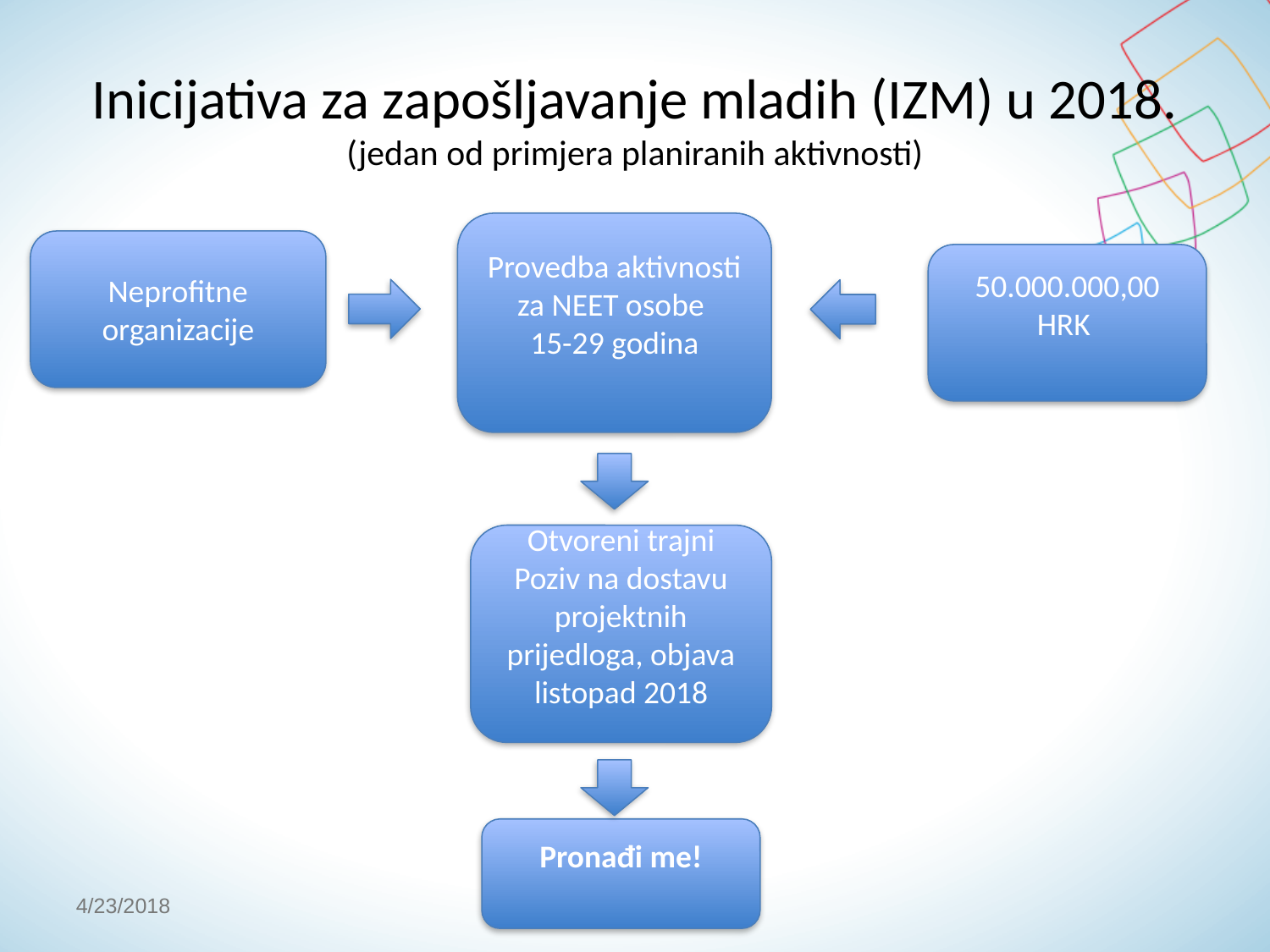

# Inicijativa za zapošljavanje mladih (IZM) u 2018. (jedan od primjera planiranih aktivnosti)
Provedba aktivnosti za NEET osobe
15-29 godina

Neprofitne organizacije
50.000.000,00 HRK

Otvoreni trajni Poziv na dostavu projektnih prijedloga, objava listopad 2018

Pronađi me!